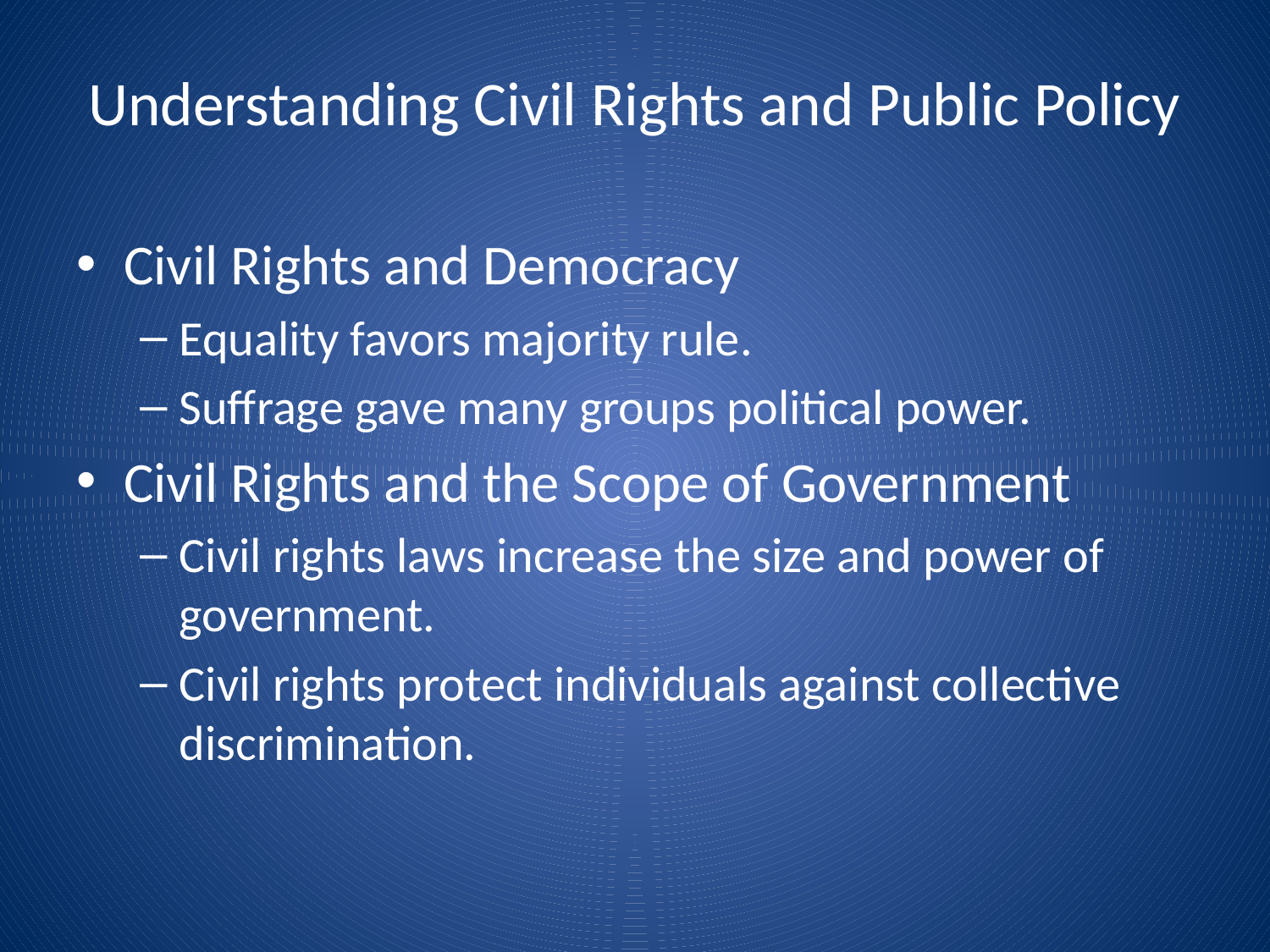

# Understanding Civil Rights and Public Policy
Civil Rights and Democracy
Equality favors majority rule.
Suffrage gave many groups political power.
Civil Rights and the Scope of Government
Civil rights laws increase the size and power of government.
Civil rights protect individuals against collective discrimination.